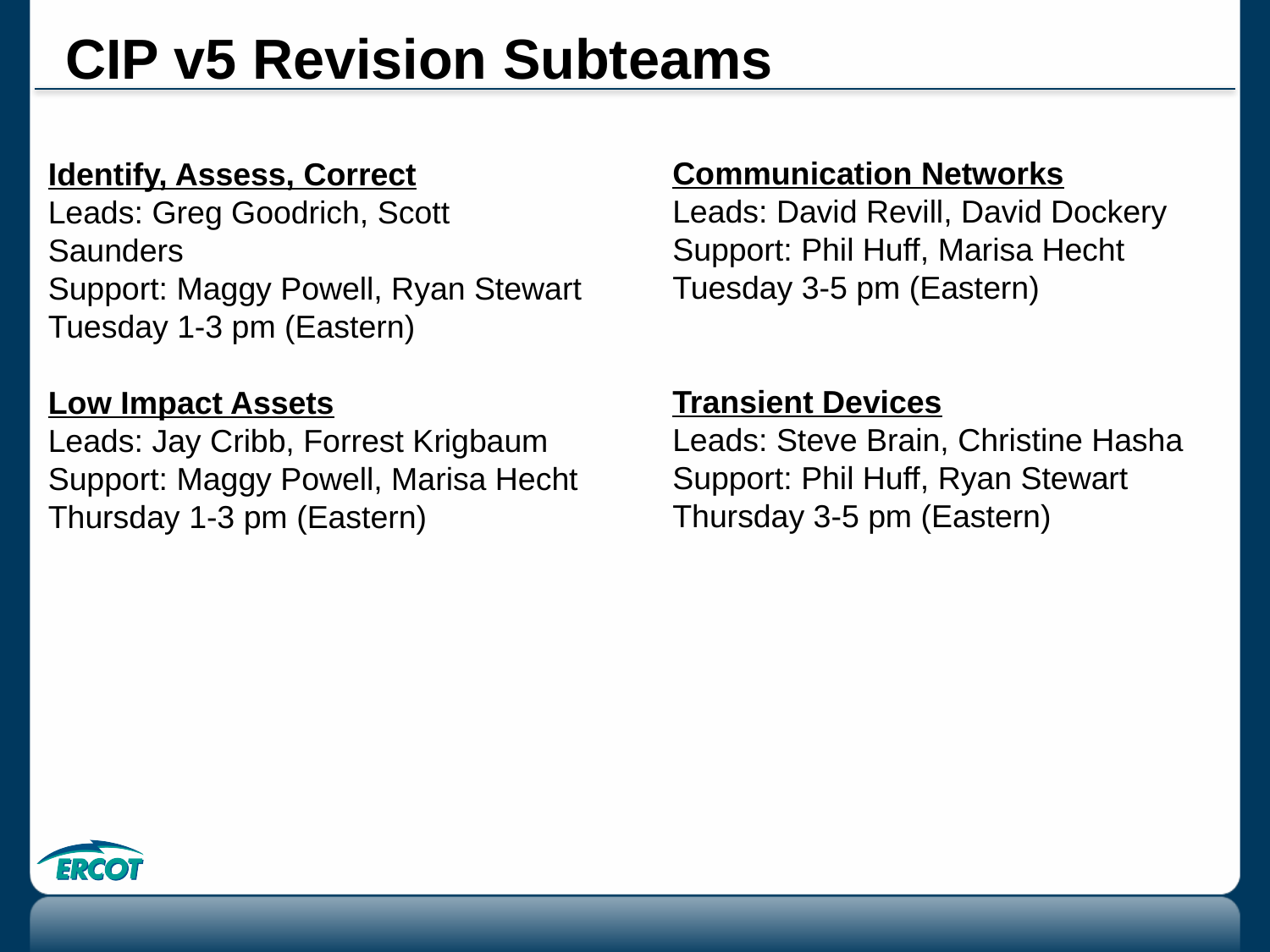

# CIP v5 Revision Subteams
Communication Networks
Leads: David Revill, David Dockery
Support: Phil Huff, Marisa Hecht
Tuesday 3-5 pm (Eastern)

Transient Devices
Leads: Steve Brain, Christine Hasha
Support: Phil Huff, Ryan Stewart
Thursday 3-5 pm (Eastern)

Identify, Assess, Correct
Leads: Greg Goodrich, Scott Saunders
Support: Maggy Powell, Ryan Stewart
Tuesday 1-3 pm (Eastern)

Low Impact Assets
Leads: Jay Cribb, Forrest Krigbaum
Support: Maggy Powell, Marisa Hecht
Thursday 1-3 pm (Eastern)